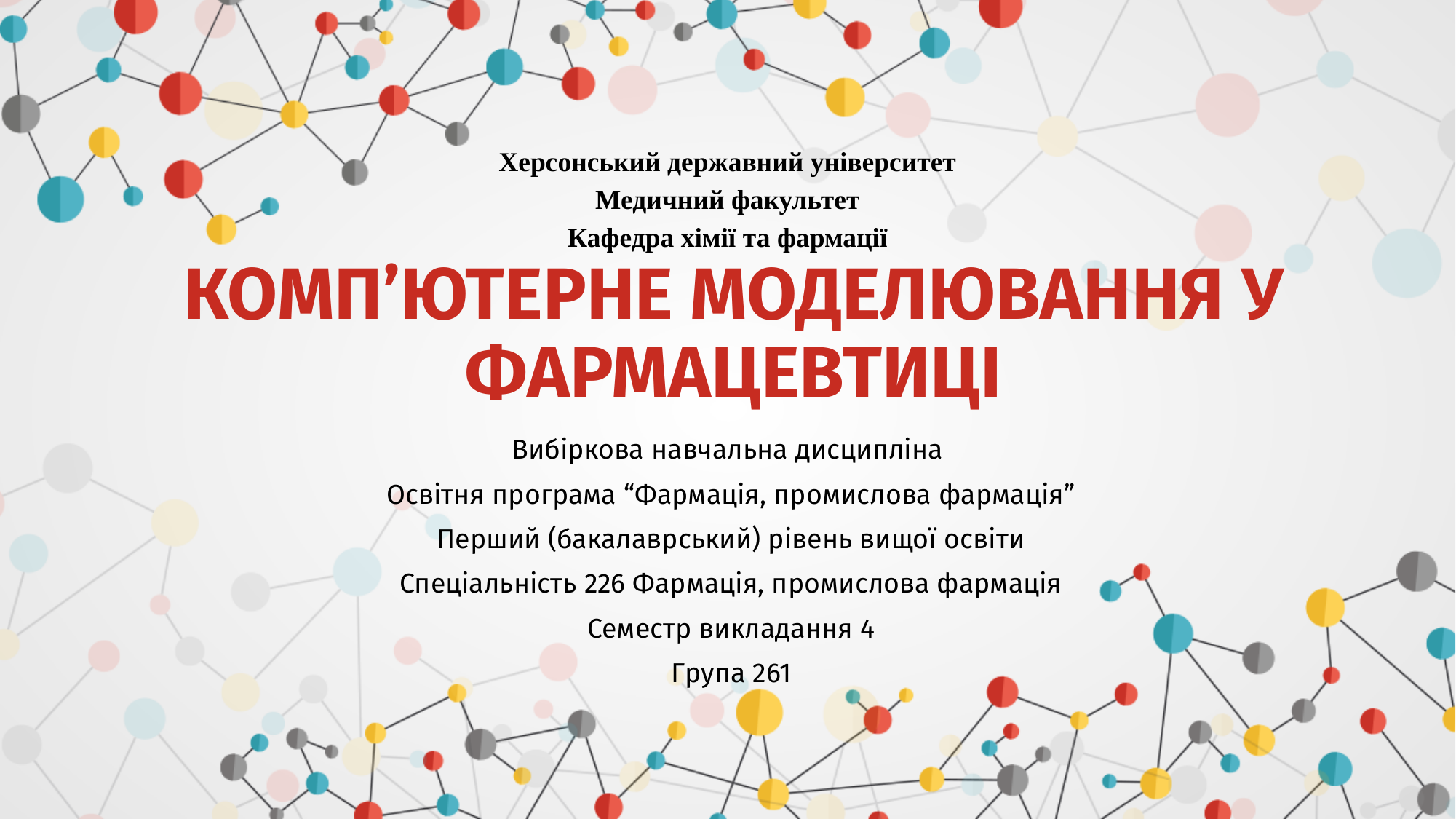

# Компʼютерне моделювання у фармацевтиці
Херсонський державний університет
Медичний факультет
Кафедра хімії та фармації
Вибіркова навчальна дисципліна
 Освітня програма “Фармація, промислова фармація”
 Перший (бакалаврський) рівень вищої освіти
 Спеціальність 226 Фармація, промислова фармація
 Семестр викладання 4
 Група 261